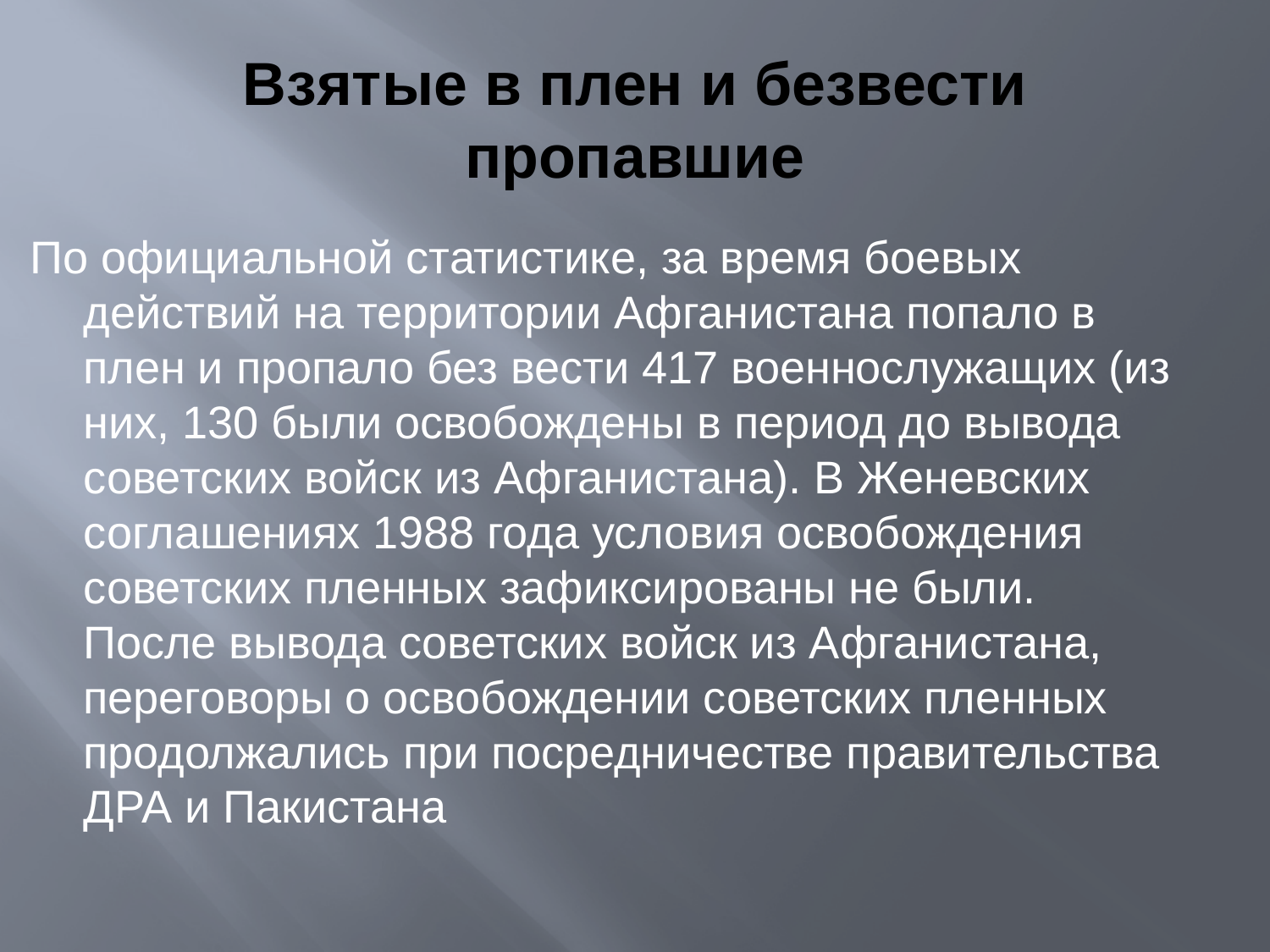

# Взятые в плен и безвести пропавшие
По официальной статистике, за время боевых действий на территории Афганистана попало в плен и пропало без вести 417 военнослужащих (из них, 130 были освобождены в период до вывода советских войск из Афганистана). В Женевских соглашениях 1988 года условия освобождения советских пленных зафиксированы не были. После вывода советских войск из Афганистана, переговоры о освобождении советских пленных продолжались при посредничестве правительства ДРА и Пакистана